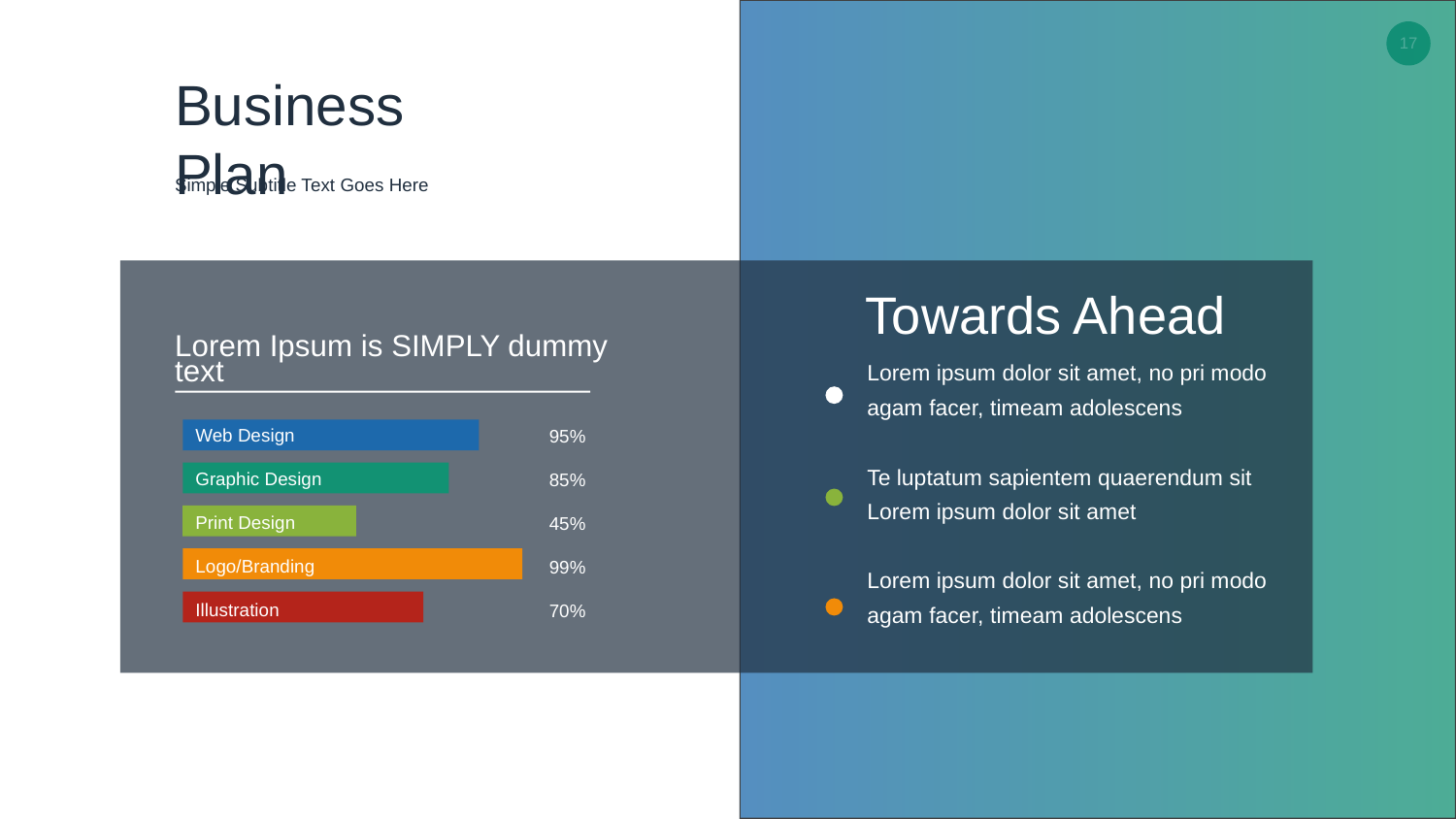

Business Plan
Simple Subtitle Text Goes Here

Towards Ahead
Lorem Ipsum is SIMPLY dummy text
Lorem ipsum dolor sit amet, no pri modo agam facer, timeam adolescens

Te luptatum sapientem quaerendum sit Lorem ipsum dolor sit amet

Lorem ipsum dolor sit amet, no pri modo agam facer, timeam adolescens

Web Design
Graphic Design
Print Design
Logo/Branding
Illustration
95%
85%
45%
99%
70%